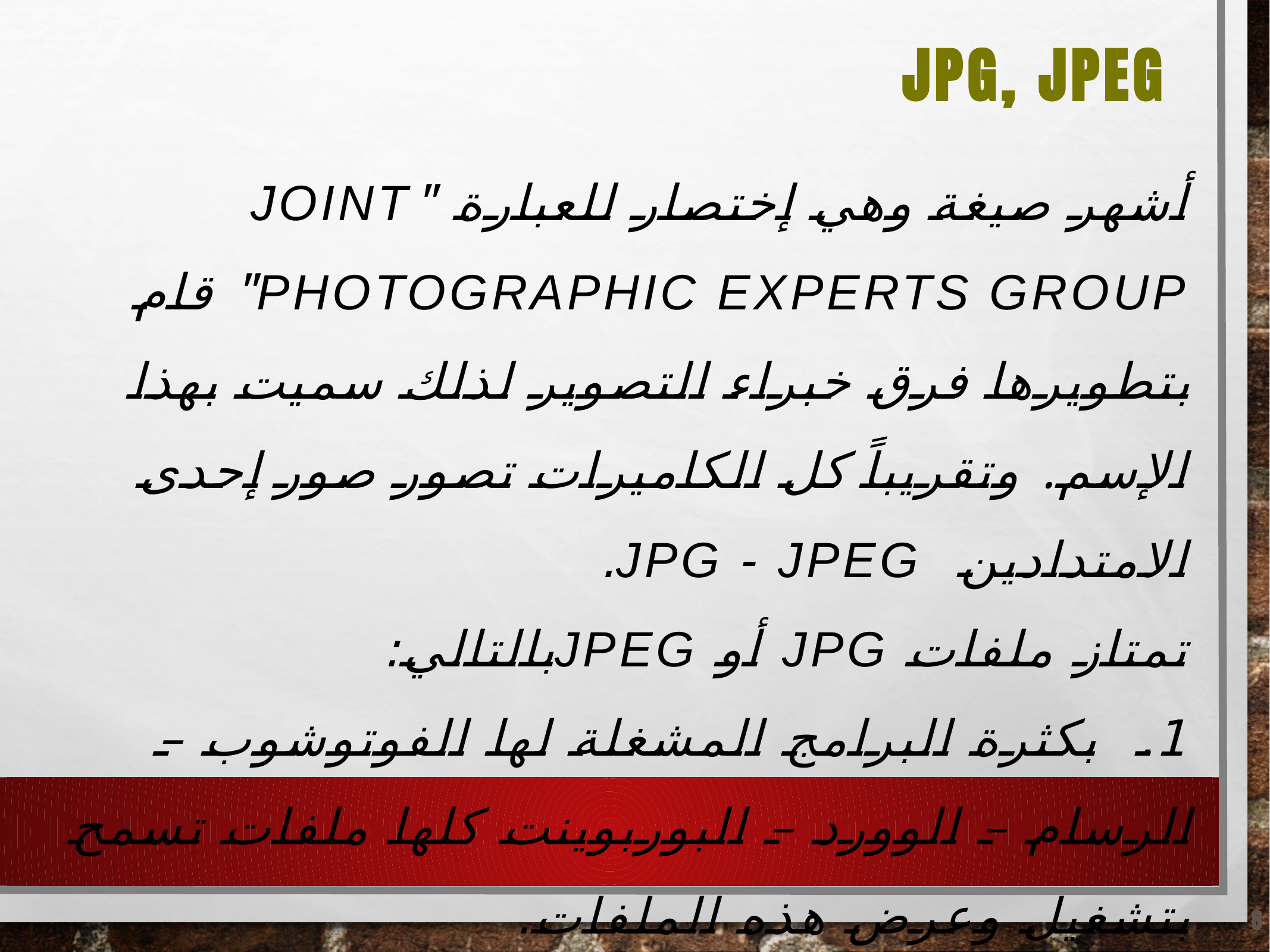

# JPG, JPEG
أشهر صيغة وهي إختصار للعبارة "Joint Photographic Experts Group" قام بتطويرها فرق خبراء التصوير لذلك سميت بهذا الإسم. وتقريباً كل الكاميرات تصور صور إحدى الامتدادين  JPG - JPEG.
تمتاز ملفات JPG أو JPEGبالتالي:
1.  بكثرة البرامج المشغلة لها الفوتوشوب – الرسام – الوورد – البوربوينت كلها ملفات تسمح بتشغيل وعرض هذه الملفات.
8